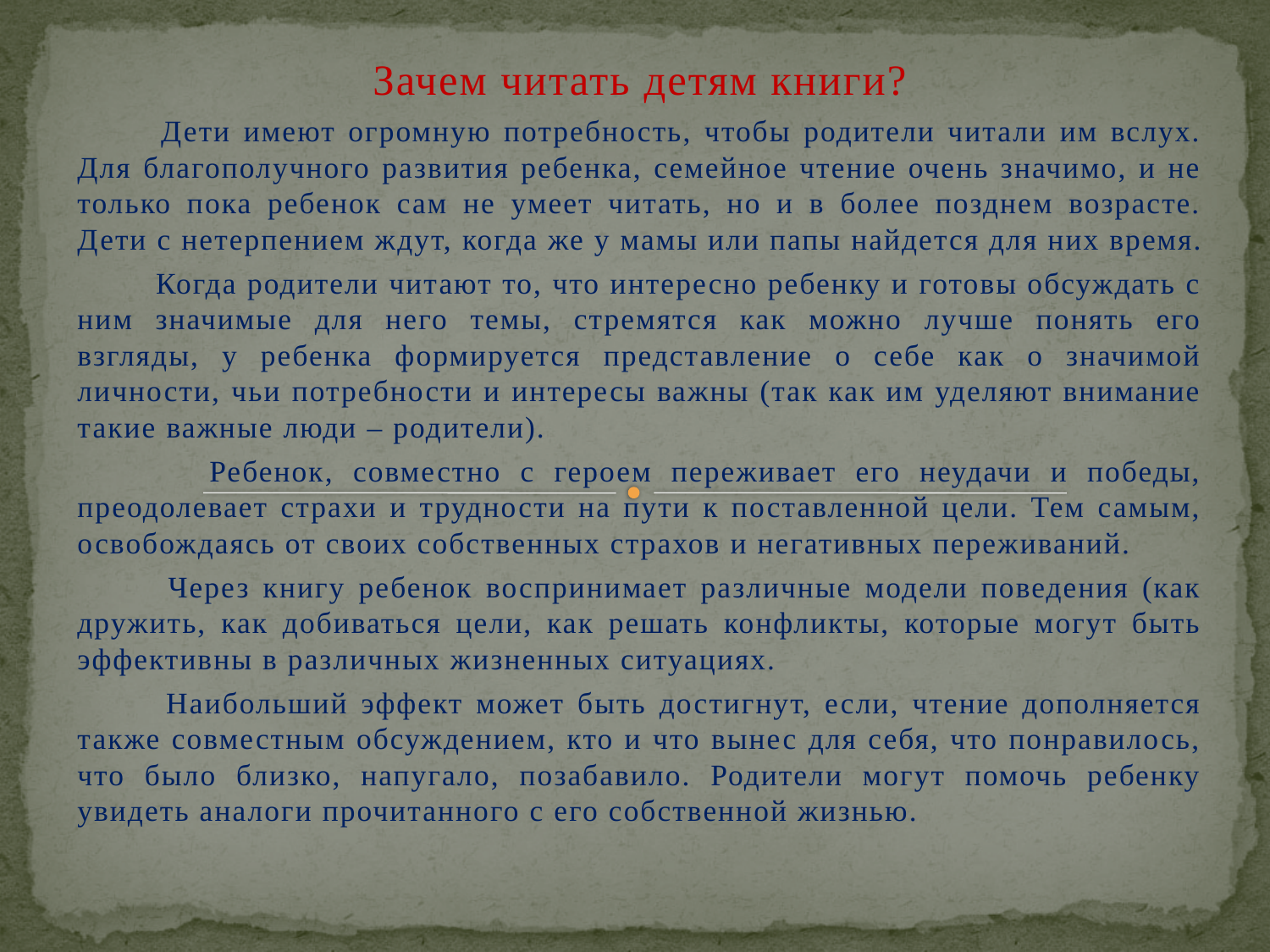

Зачем читать детям книги?
       Дети имеют огромную потребность, чтобы родители читали им вслух. Для благополучного развития ребенка, семейное чтение очень значимо, и не только пока ребенок сам не умеет читать, но и в более позднем возрасте. Дети с нетерпением ждут, когда же у мамы или папы найдется для них время.
        Когда родители читают то, что интересно ребенку и готовы обсуждать с ним значимые для него темы, стремятся как можно лучше понять его взгляды, у ребенка формируется представление о себе как о значимой личности, чьи потребности и интересы важны (так как им уделяют внимание такие важные люди – родители).
       Ребенок, совместно с героем переживает его неудачи и победы, преодолевает страхи и трудности на пути к поставленной цели. Тем самым, освобождаясь от своих собственных страхов и негативных переживаний.
       Через книгу ребенок воспринимает различные модели поведения (как дружить, как добиваться цели, как решать конфликты, которые могут быть эффективны в различных жизненных ситуациях.
       Наибольший эффект может быть достигнут, если, чтение дополняется также совместным обсуждением, кто и что вынес для себя, что понравилось, что было близко, напугало, позабавило. Родители могут помочь ребенку увидеть аналоги прочитанного с его собственной жизнью.